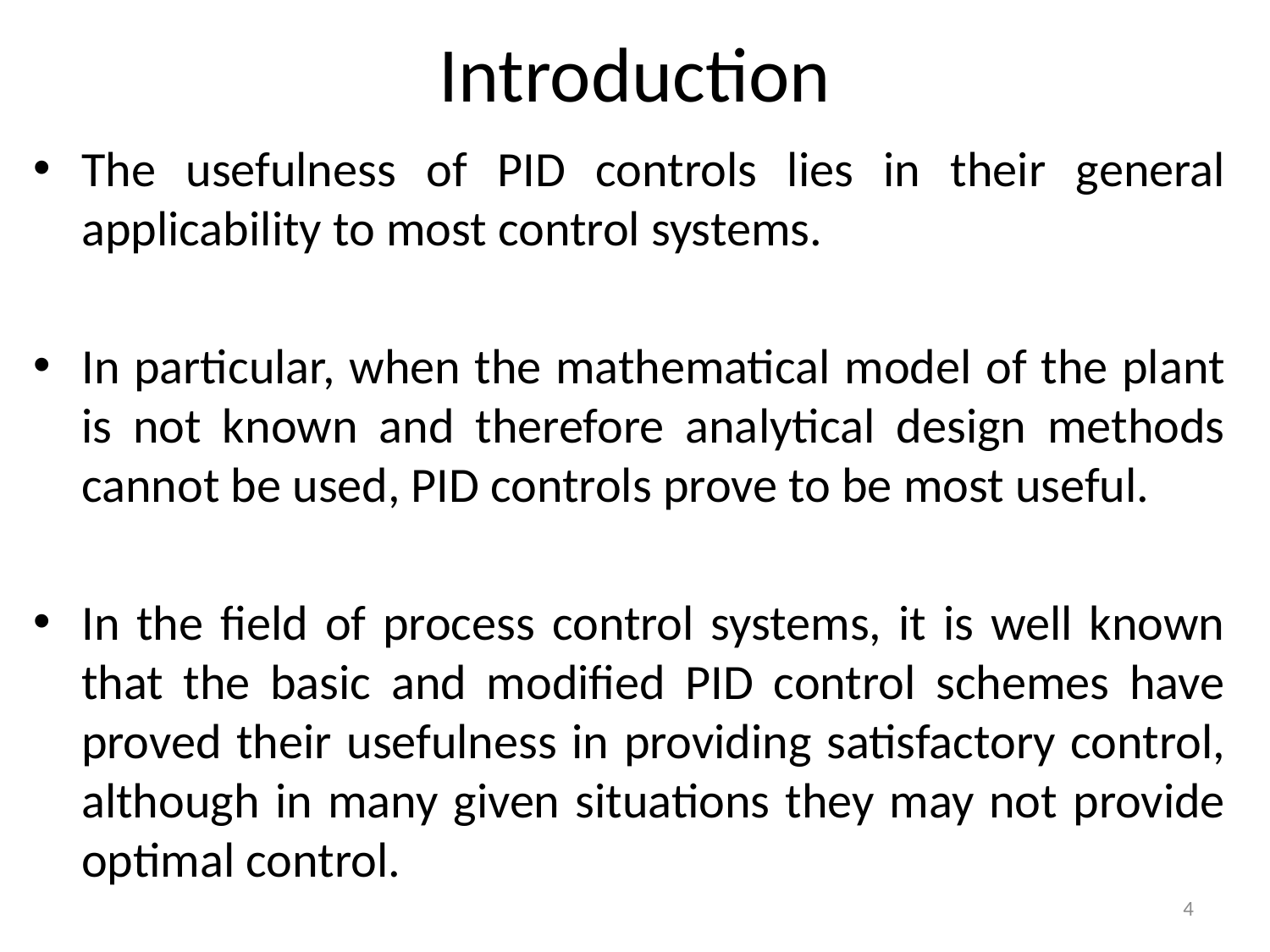

# Introduction
The usefulness of PID controls lies in their general applicability to most control systems.

In particular, when the mathematical model of the plant is not known and therefore analytical design methods cannot be used, PID controls prove to be most useful.

In the field of process control systems, it is well known that the basic and modified PID control schemes have proved their usefulness in providing satisfactory control, although in many given situations they may not provide optimal control.
4